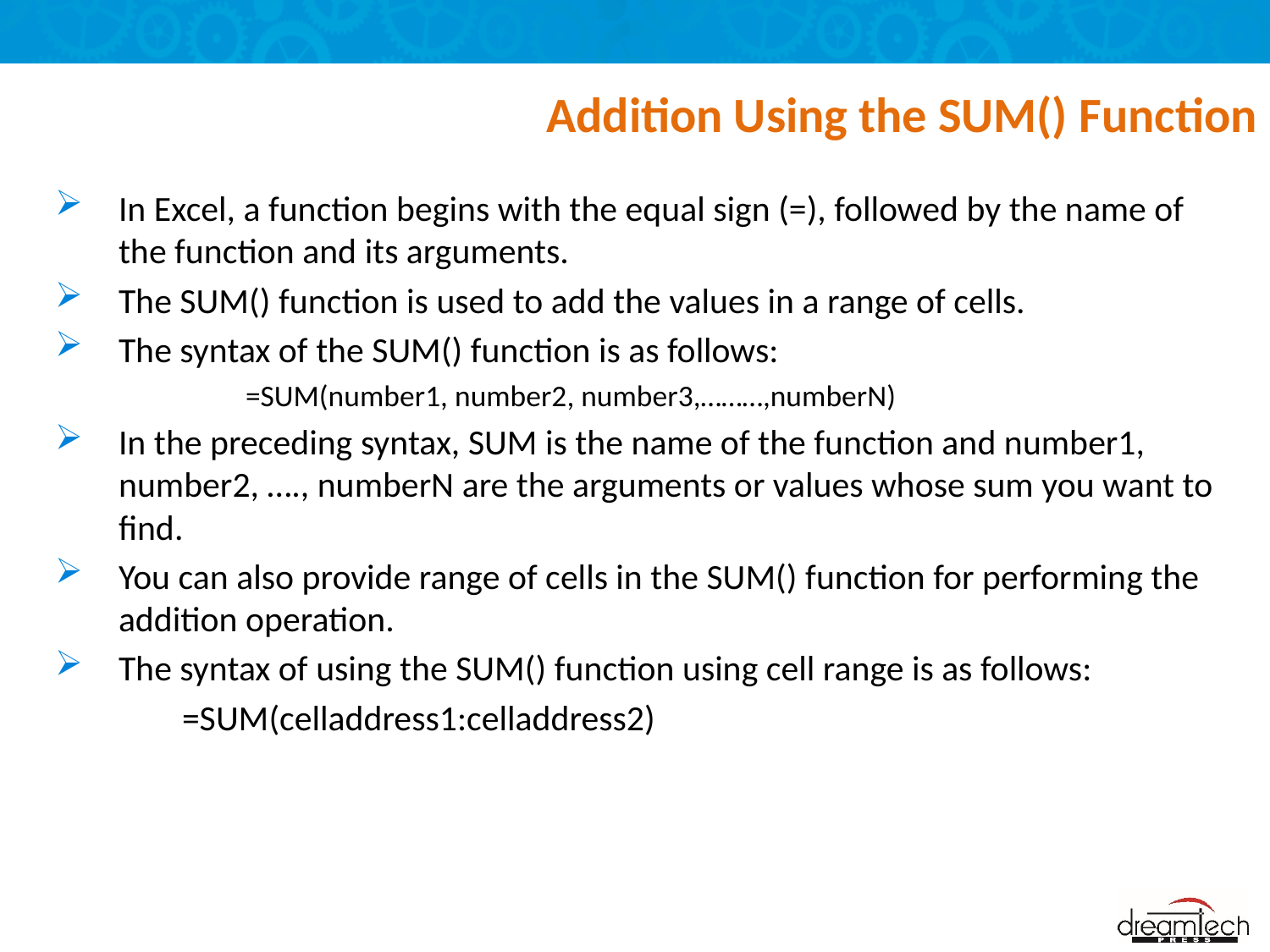

# Addition Using the SUM() Function
In Excel, a function begins with the equal sign (=), followed by the name of the function and its arguments.
The SUM() function is used to add the values in a range of cells.
The syntax of the SUM() function is as follows:
	=SUM(number1, number2, number3,………,numberN)
In the preceding syntax, SUM is the name of the function and number1, number2, …., numberN are the arguments or values whose sum you want to find.
You can also provide range of cells in the SUM() function for performing the addition operation.
The syntax of using the SUM() function using cell range is as follows:
	=SUM(celladdress1:celladdress2)